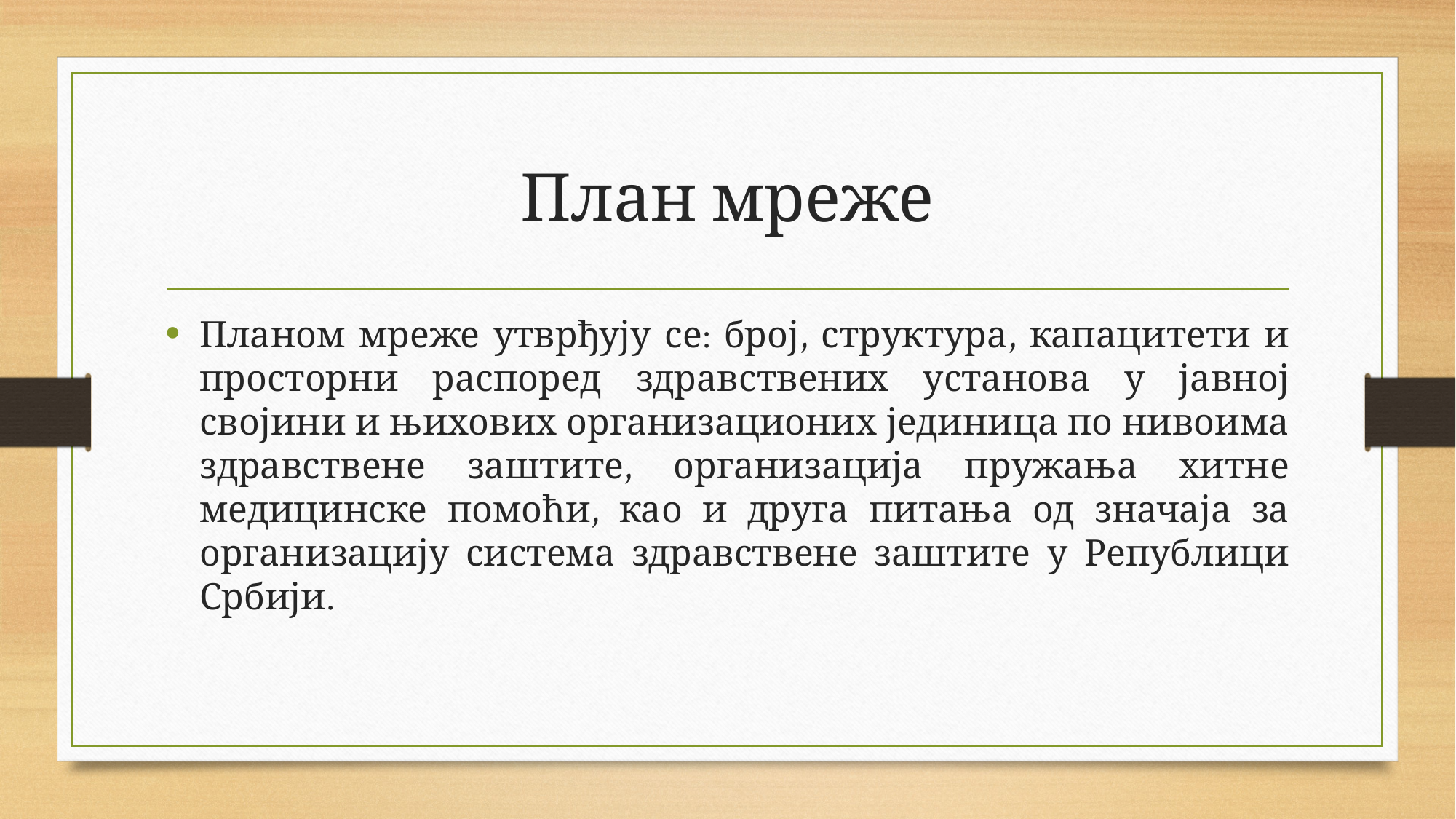

# План мреже
Планом мреже утврђују се: број, структура, капацитети и просторни распоред здравствених установа у јавној својини и њихових организационих јединица по нивоима здравствене заштите, организација пружања хитне медицинске помоћи, као и друга питања од значаја за организацију система здравствене заштите у Републици Србији.